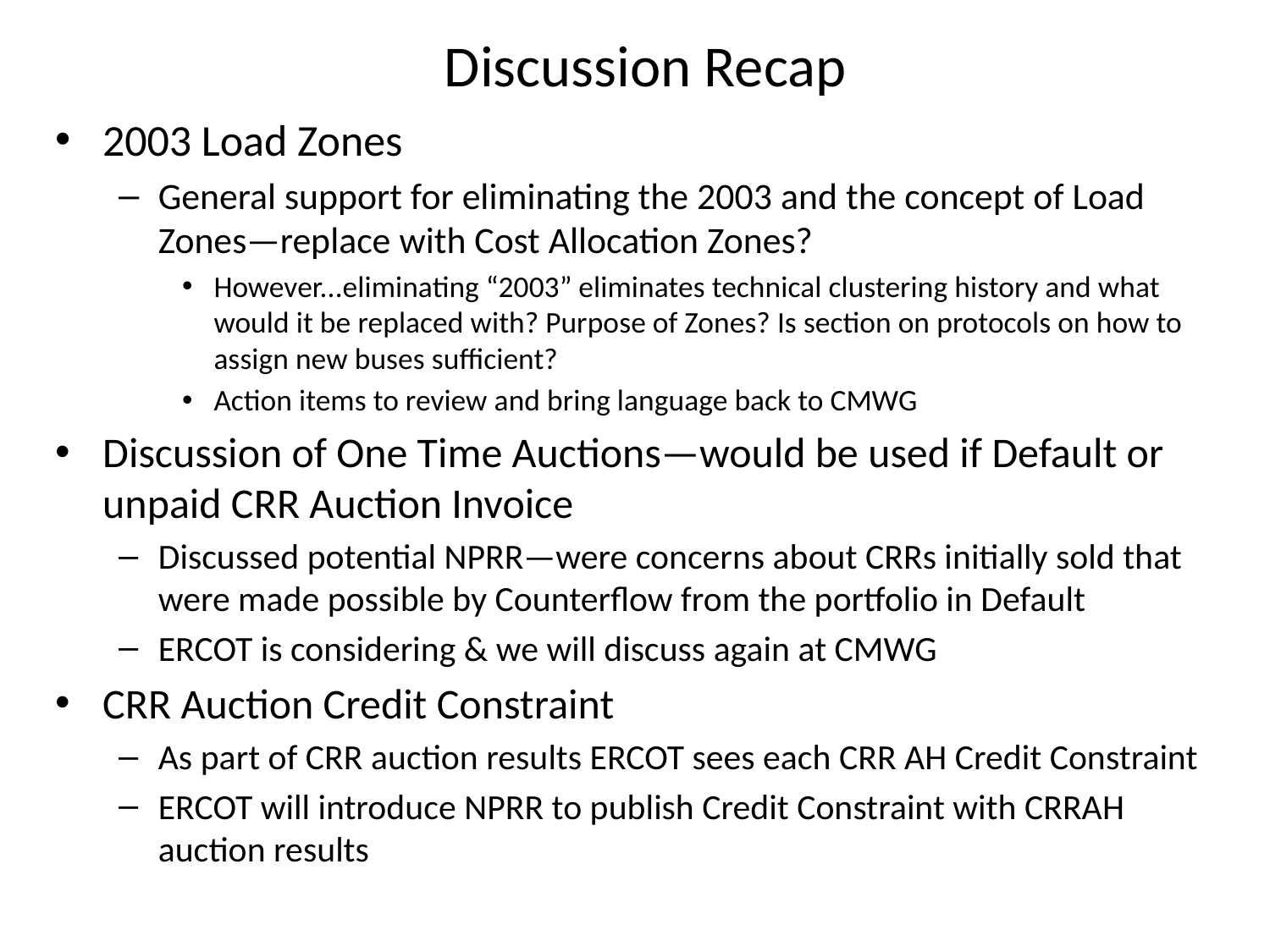

# Discussion Recap
2003 Load Zones
General support for eliminating the 2003 and the concept of Load Zones—replace with Cost Allocation Zones?
However...eliminating “2003” eliminates technical clustering history and what would it be replaced with? Purpose of Zones? Is section on protocols on how to assign new buses sufficient?
Action items to review and bring language back to CMWG
Discussion of One Time Auctions—would be used if Default or unpaid CRR Auction Invoice
Discussed potential NPRR—were concerns about CRRs initially sold that were made possible by Counterflow from the portfolio in Default
ERCOT is considering & we will discuss again at CMWG
CRR Auction Credit Constraint
As part of CRR auction results ERCOT sees each CRR AH Credit Constraint
ERCOT will introduce NPRR to publish Credit Constraint with CRRAH auction results